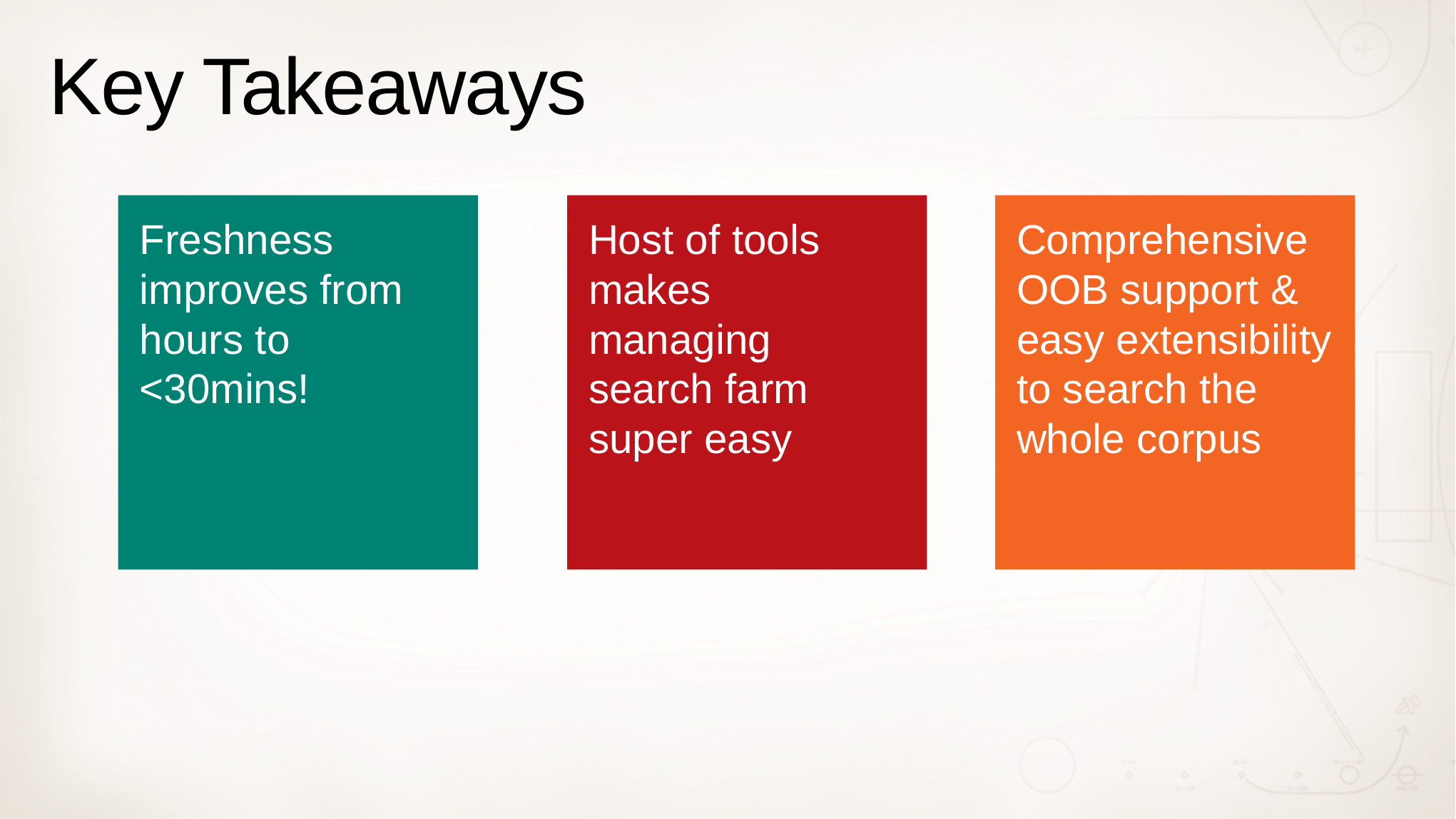

# Key Takeaways
Freshness improves from hours to <30mins!

Host of tools makes managing search farm super easy

Comprehensive OOB support & easy extensibility to search the whole corpus